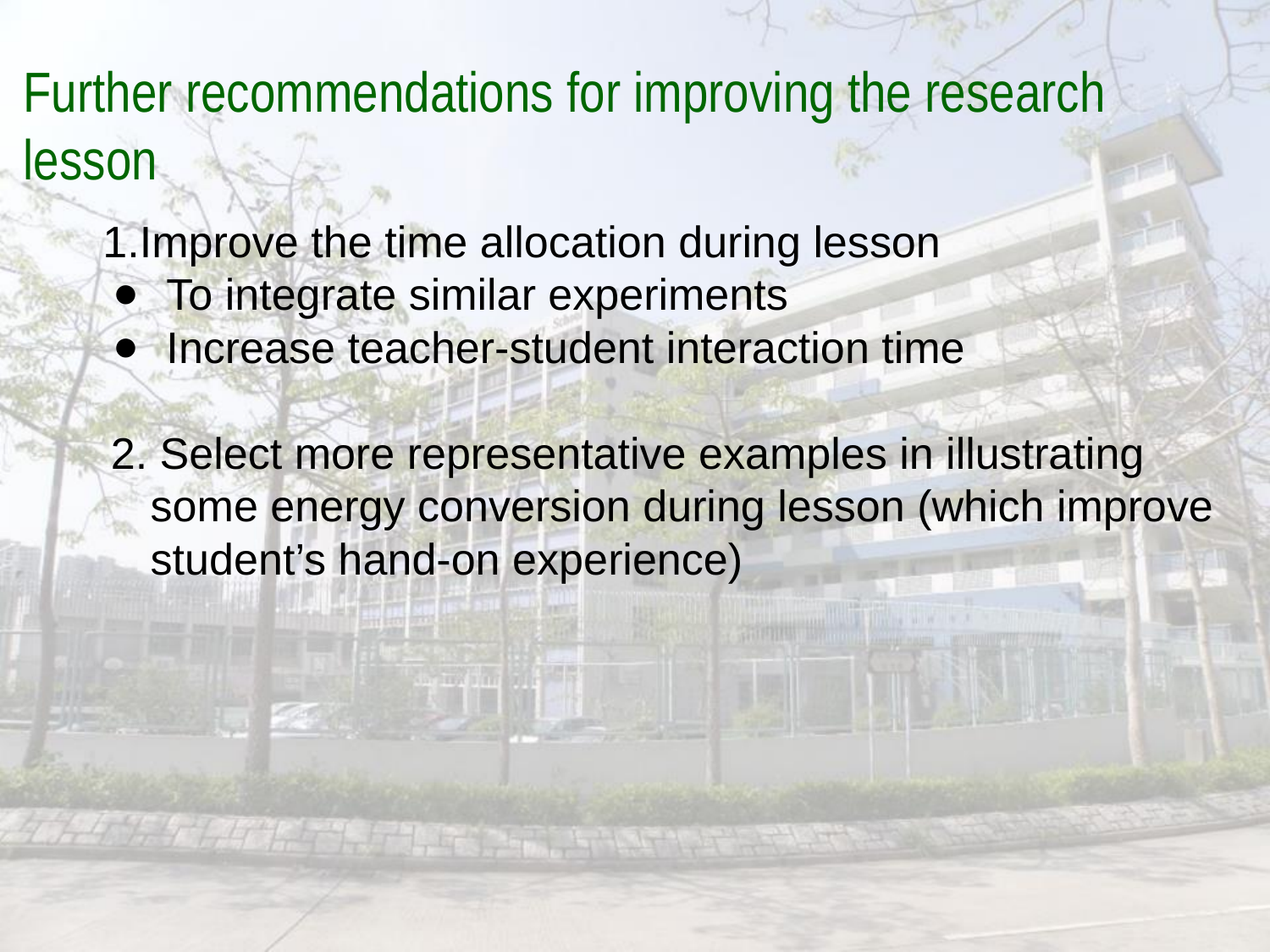

Further recommendations for improving the research lesson
1.Improve the time allocation during lesson
To integrate similar experiments
Increase teacher-student interaction time

2. Select more representative examples in illustrating some energy conversion during lesson (which improve student’s hand-on experience)